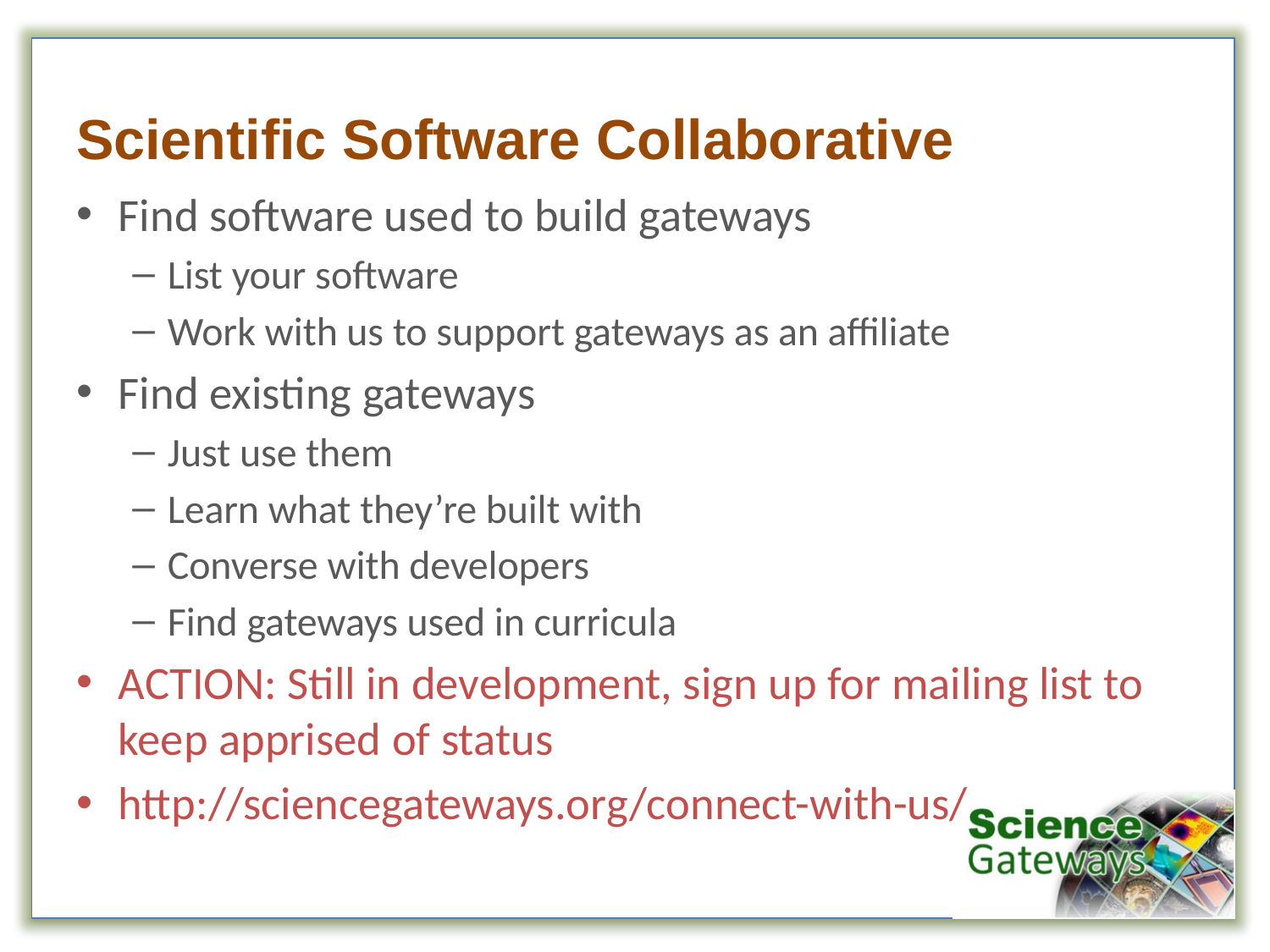

# Scientific Software Collaborative
Find software used to build gateways
List your software
Work with us to support gateways as an affiliate
Find existing gateways
Just use them
Learn what they’re built with
Converse with developers
Find gateways used in curricula
ACTION: Still in development, sign up for mailing list to keep apprised of status
http://sciencegateways.org/connect-with-us/